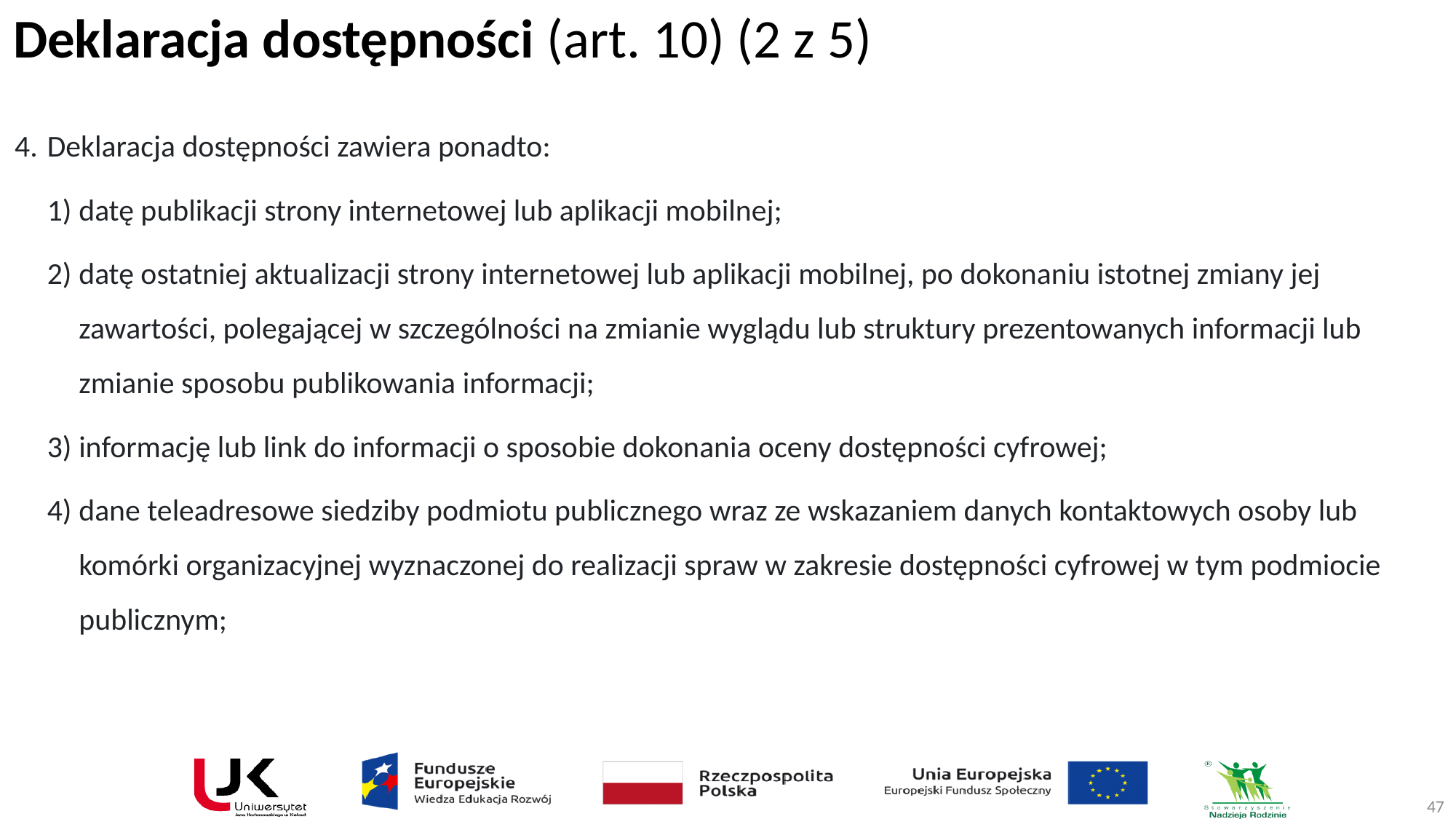

# Deklaracja dostępności (art. 10) (2 z 5)
Deklaracja dostępności zawiera ponadto:
datę publikacji strony internetowej lub aplikacji mobilnej;
datę ostatniej aktualizacji strony internetowej lub aplikacji mobilnej, po dokonaniu istotnej zmiany jej zawartości, polegającej w szczególności na zmianie wyglądu lub struktury prezentowanych informacji lub zmianie sposobu publikowania informacji;
informację lub link do informacji o sposobie dokonania oceny dostępności cyfrowej;
dane teleadresowe siedziby podmiotu publicznego wraz ze wskazaniem danych kontaktowych osoby lub komórki organizacyjnej wyznaczonej do realizacji spraw w zakresie dostępności cyfrowej w tym podmiocie publicznym;

47